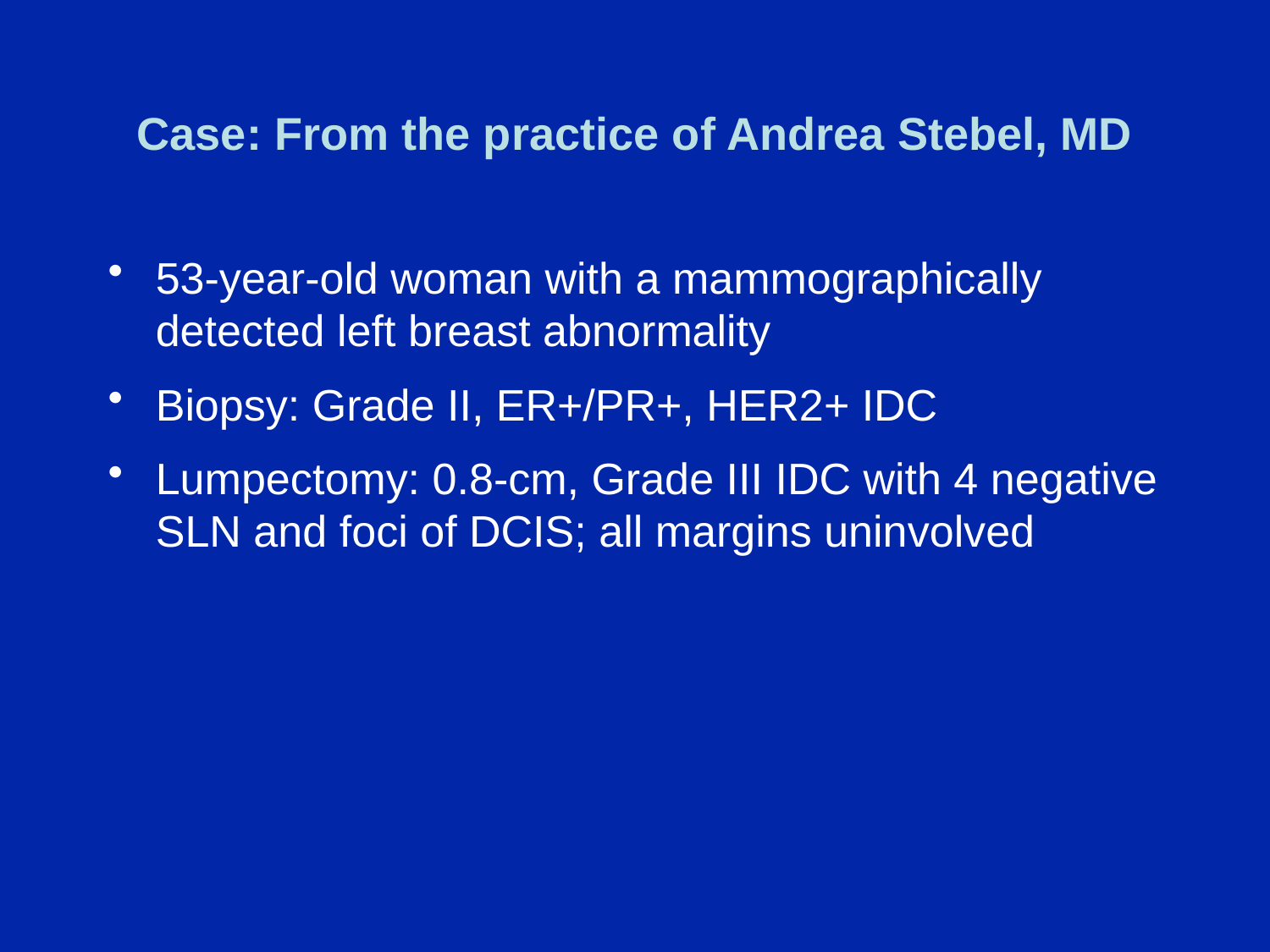

# Case: From the practice of Andrea Stebel, MD
53-year-old woman with a mammographically detected left breast abnormality
Biopsy: Grade II, ER+/PR+, HER2+ IDC
Lumpectomy: 0.8-cm, Grade III IDC with 4 negative SLN and foci of DCIS; all margins uninvolved